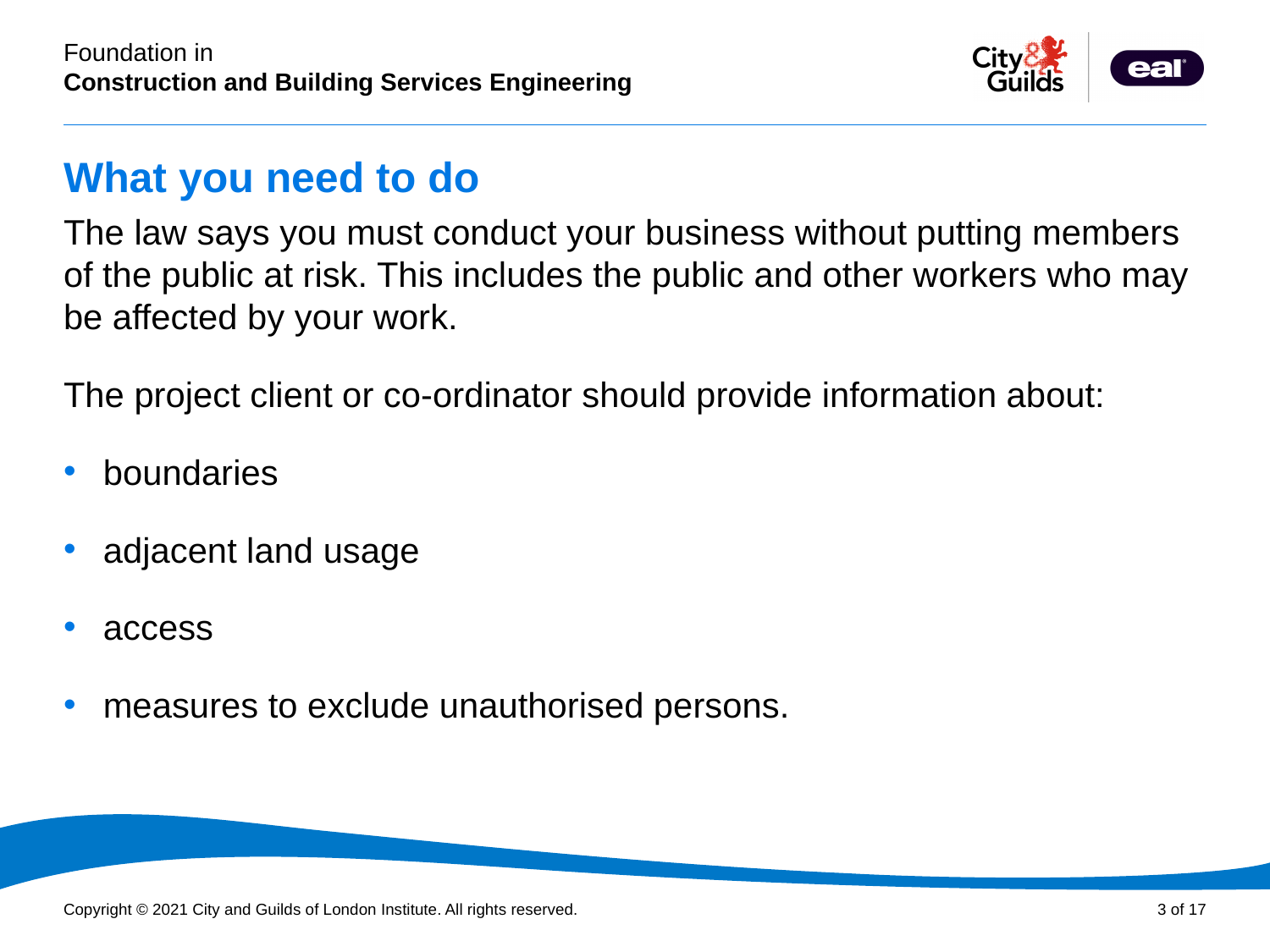

# What you need to do
The law says you must conduct your business without putting members of the public at risk. This includes the public and other workers who may be affected by your work.
The project client or co-ordinator should provide information about:
boundaries
adjacent land usage
access
measures to exclude unauthorised persons.